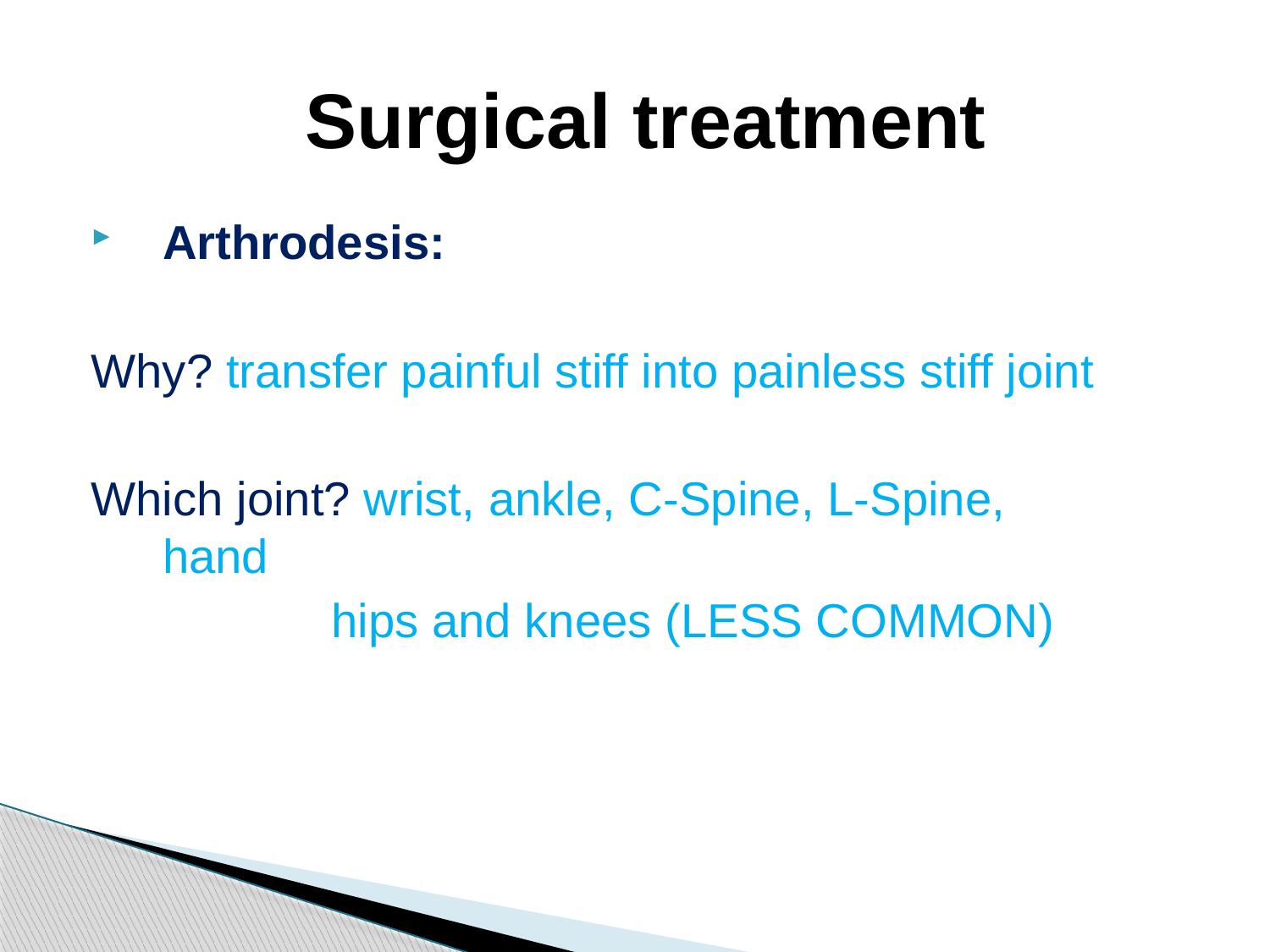

# Surgical treatment
Arthrodesis:

Why? transfer painful stiff into painless stiff joint

Which joint? wrist, ankle, C-Spine, L-Spine,         hand
                  hips and knees (LESS COMMON)